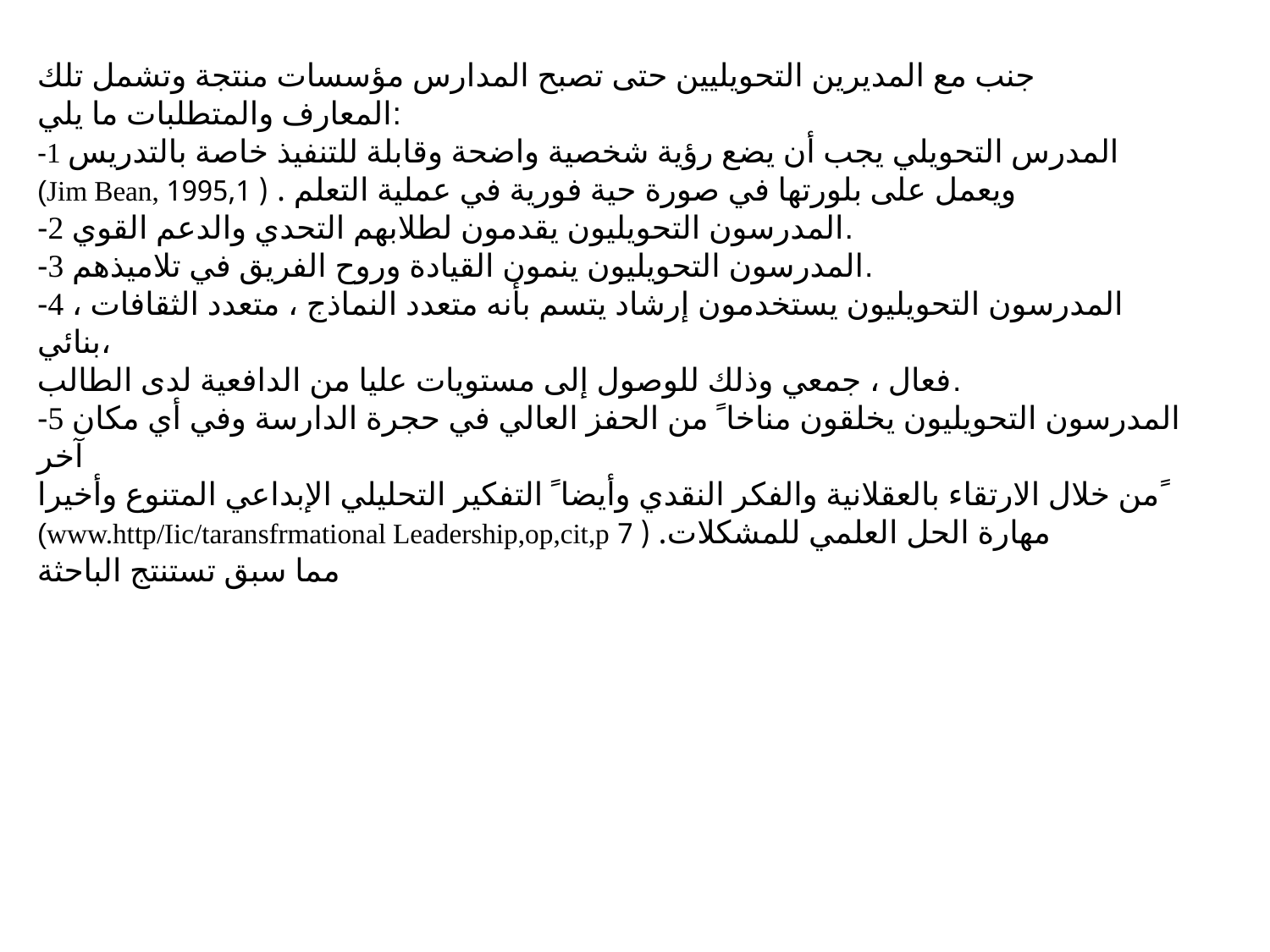

جنب مع المديرين التحويليين حتى تصبح المدارس مؤسسات منتجة وتشمل تلك
المعارف والمتطلبات ما يلي:
-1 المدرس التحويلي يجب أن يضع رؤية شخصية واضحة وقابلة للتنفيذ خاصة بالتدريس
(Jim Bean, ويعمل على بلورتها في صورة حية فورية في عملية التعلم . ( 1995,1
-2 المدرسون التحويليون يقدمون لطلابهم التحدي والدعم القوي.
-3 المدرسون التحويليون ينمون القيادة وروح الفريق في تلاميذهم.
-4 المدرسون التحويليون يستخدمون إرشاد يتسم بأنه متعدد النماذج ، متعدد الثقافات ، بنائي،
فعال ، جمعي وذلك للوصول إلى مستويات عليا من الدافعية لدى الطالب.
-5 المدرسون التحويليون يخلقون مناخا ً من الحفز العالي في حجرة الدارسة وفي أي مكان آخر
من خلال الارتقاء بالعقلانية والفكر النقدي وأيضا ً التفكير التحليلي الإبداعي المتنوع وأخيرا ً
(www.http/Iic/taransfrmational Leadership,op,cit,p مهارة الحل العلمي للمشكلات. ( 7
مما سبق تستنتج الباحثة